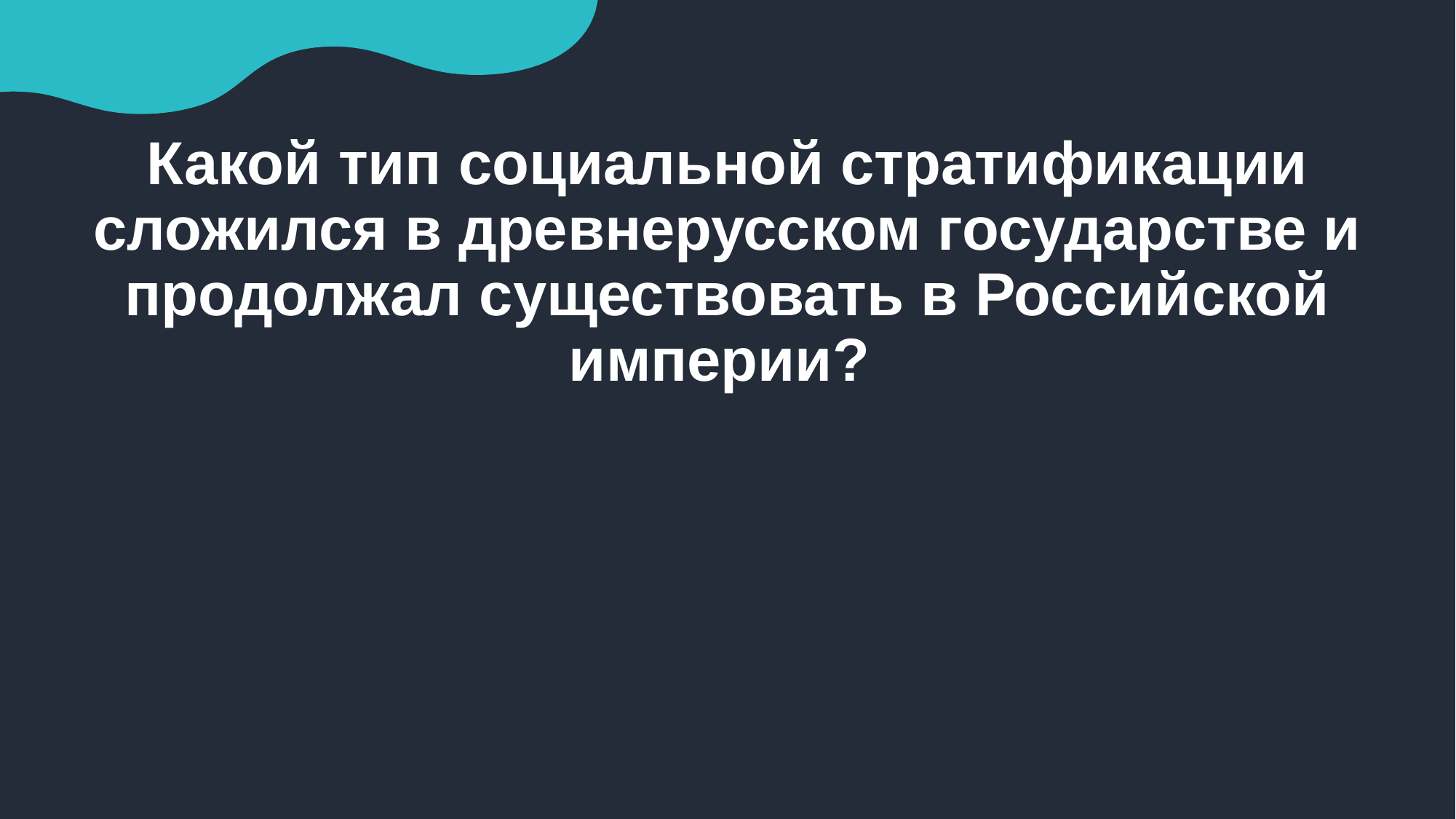

Какой тип социальной стратификации сложился в древнерусском государстве и продолжал существовать в Российской империи?